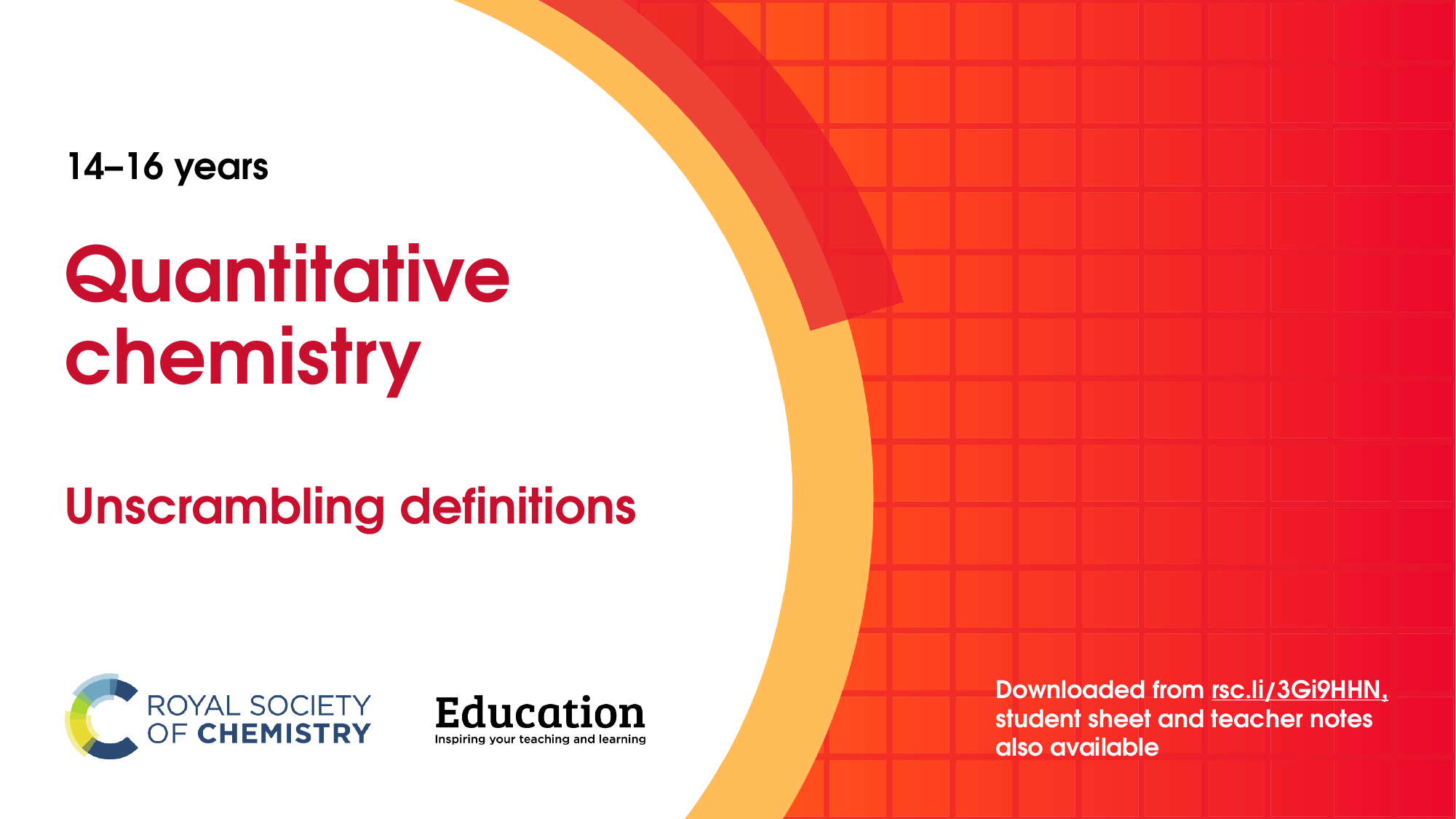

# 14–16 years
Quantitative chemistry

Unscrambling definitions
Downloaded from rsc.li/3Gi9HHN,
student sheet and teacher notes
also available